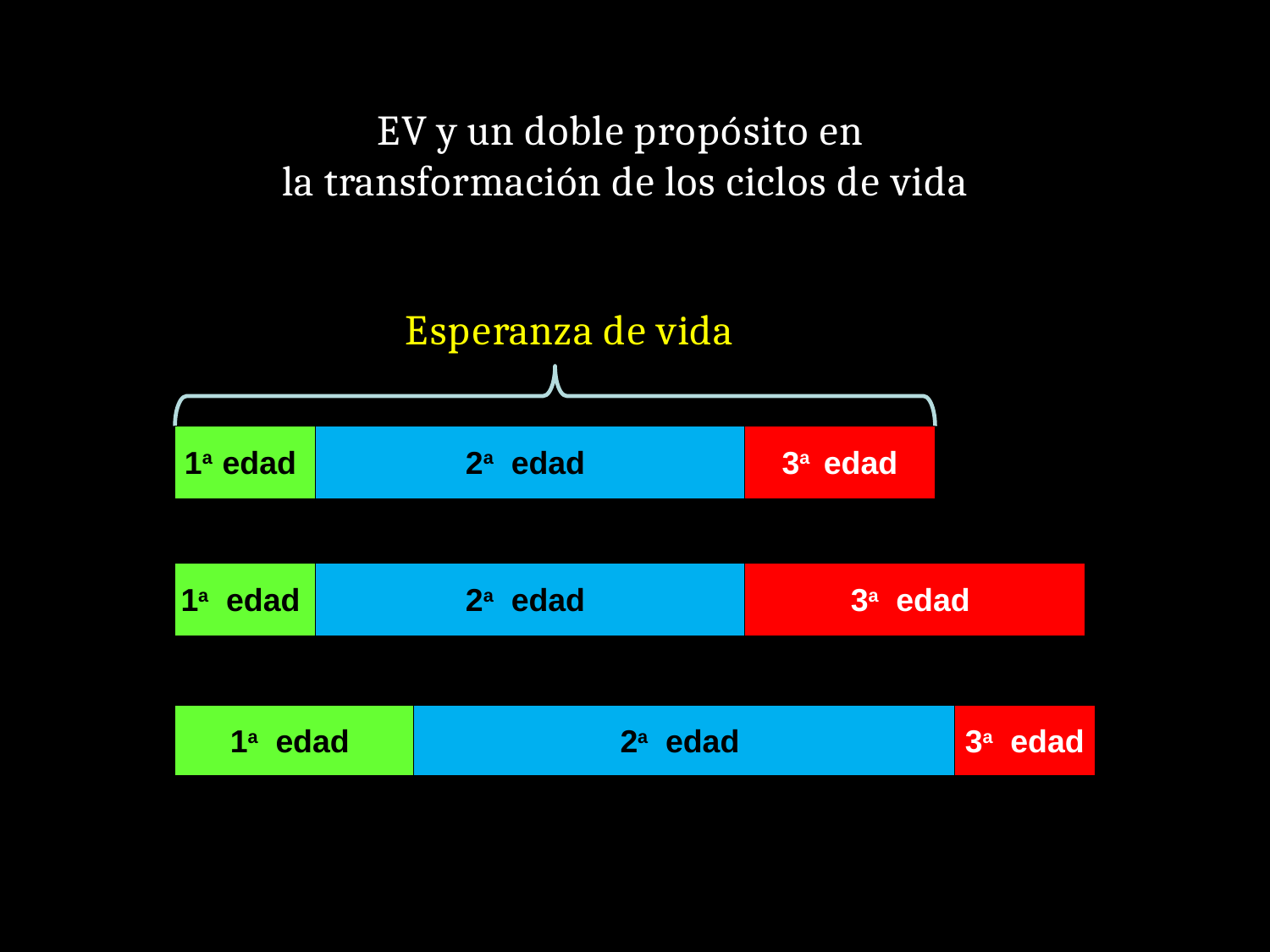

EV y un doble propósito en
la transformación de los ciclos de vida
 Esperanza de vida
| 1a edad | 2a edad | 3a edad |
| --- | --- | --- |
| 1a edad | 2a edad | 3a edad |
| --- | --- | --- |
| 1a edad | 2a edad | 3a edad |
| --- | --- | --- |